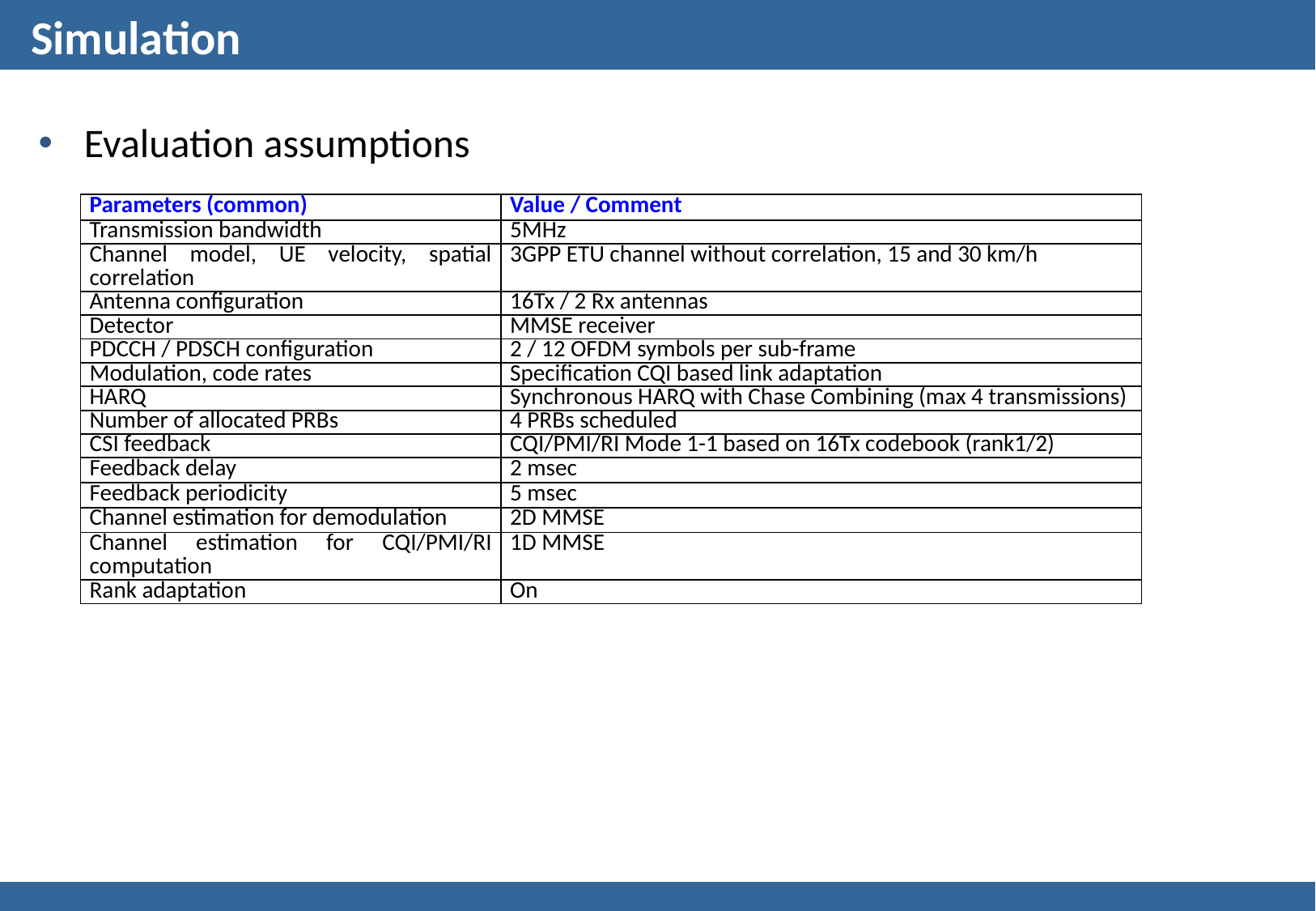

# Simulation
Evaluation assumptions
| Parameters (common) | Value / Comment |
| --- | --- |
| Transmission bandwidth | 5MHz |
| Channel model, UE velocity, spatial correlation | 3GPP ETU channel without correlation, 15 and 30 km/h |
| Antenna configuration | 16Tx / 2 Rx antennas |
| Detector | MMSE receiver |
| PDCCH / PDSCH configuration | 2 / 12 OFDM symbols per sub-frame |
| Modulation, code rates | Specification CQI based link adaptation |
| HARQ | Synchronous HARQ with Chase Combining (max 4 transmissions) |
| Number of allocated PRBs | 4 PRBs scheduled |
| CSI feedback | CQI/PMI/RI Mode 1-1 based on 16Tx codebook (rank1/2) |
| Feedback delay | 2 msec |
| Feedback periodicity | 5 msec |
| Channel estimation for demodulation | 2D MMSE |
| Channel estimation for CQI/PMI/RI computation | 1D MMSE |
| Rank adaptation | On |